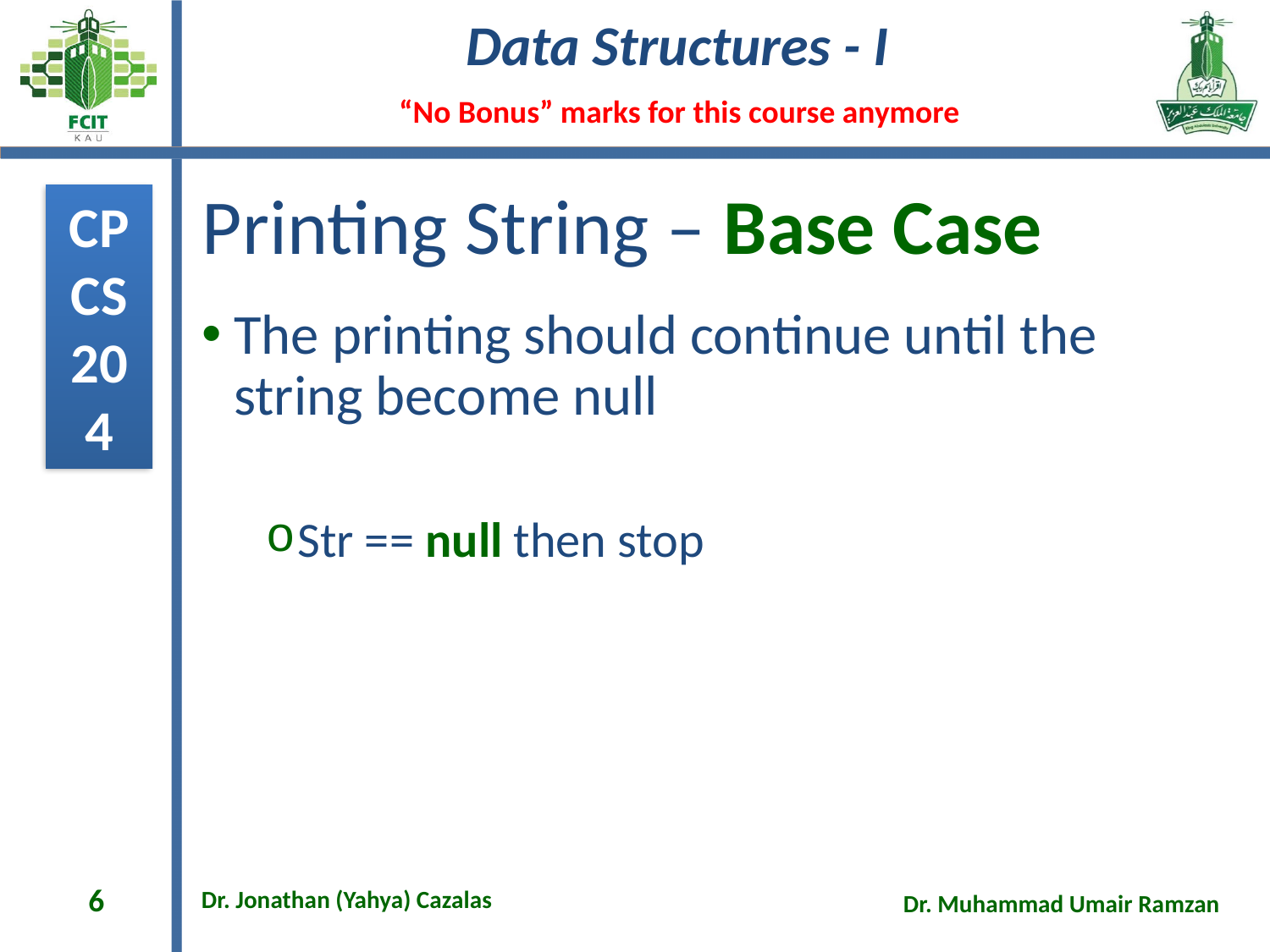

# Printing String – Base Case
The printing should continue until the string become null

Str == null then stop
6